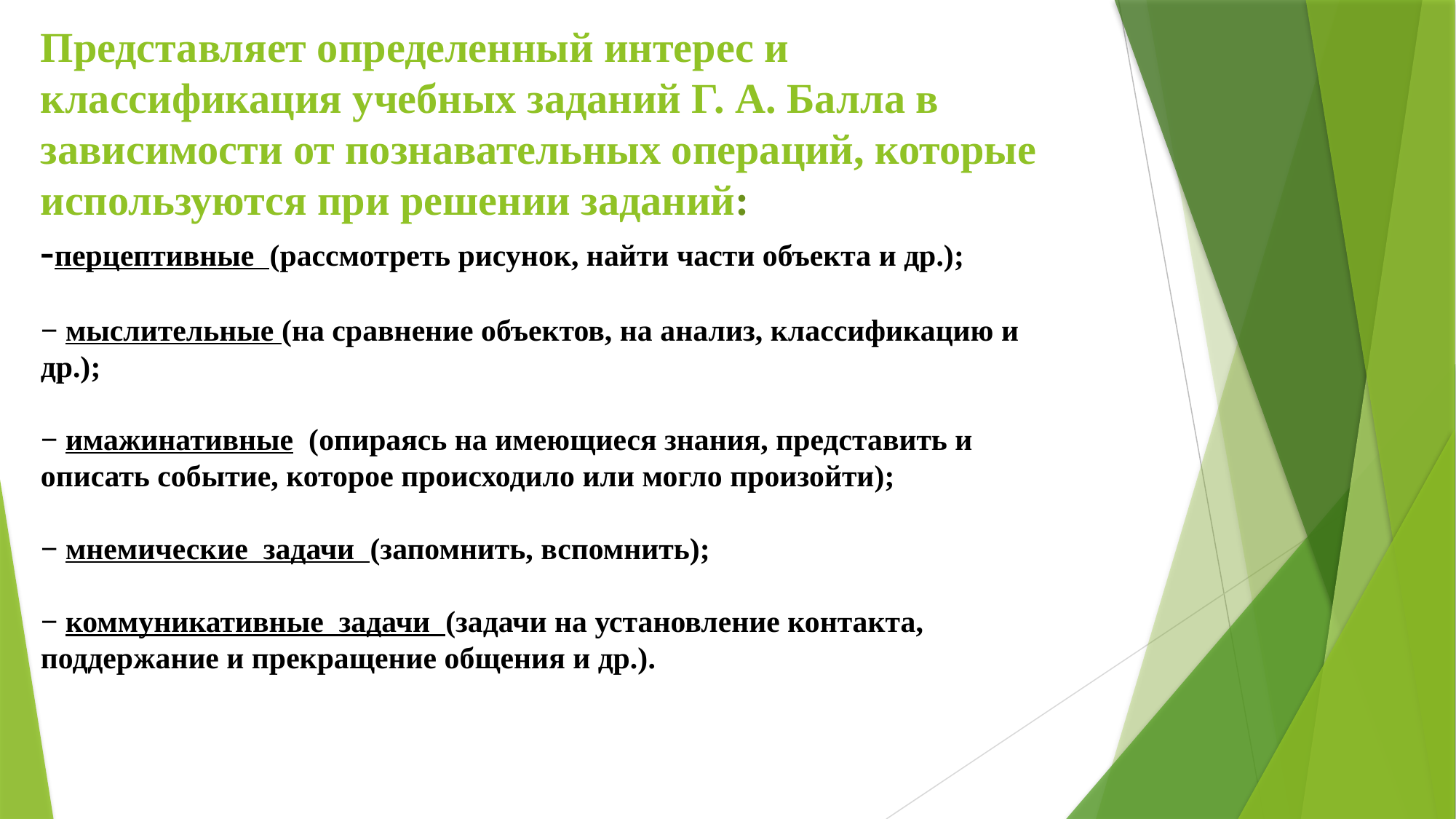

Представляет определенный интерес и классификация учебных заданий Г. А. Балла в  зависимости от познавательных операций, которые используются при решении заданий:
-перцептивные  (рассмотреть рисунок, найти части объекта и др.);

− мыслительные (на сравнение объектов, на анализ, классификацию и др.);

− имажинативные  (опираясь на имеющиеся знания, представить и описать событие, которое происходило или могло произойти);

− мнемические  задачи  (запомнить, вспомнить);

− коммуникативные  задачи  (задачи на установление контакта, поддержание и прекращение общения и др.).